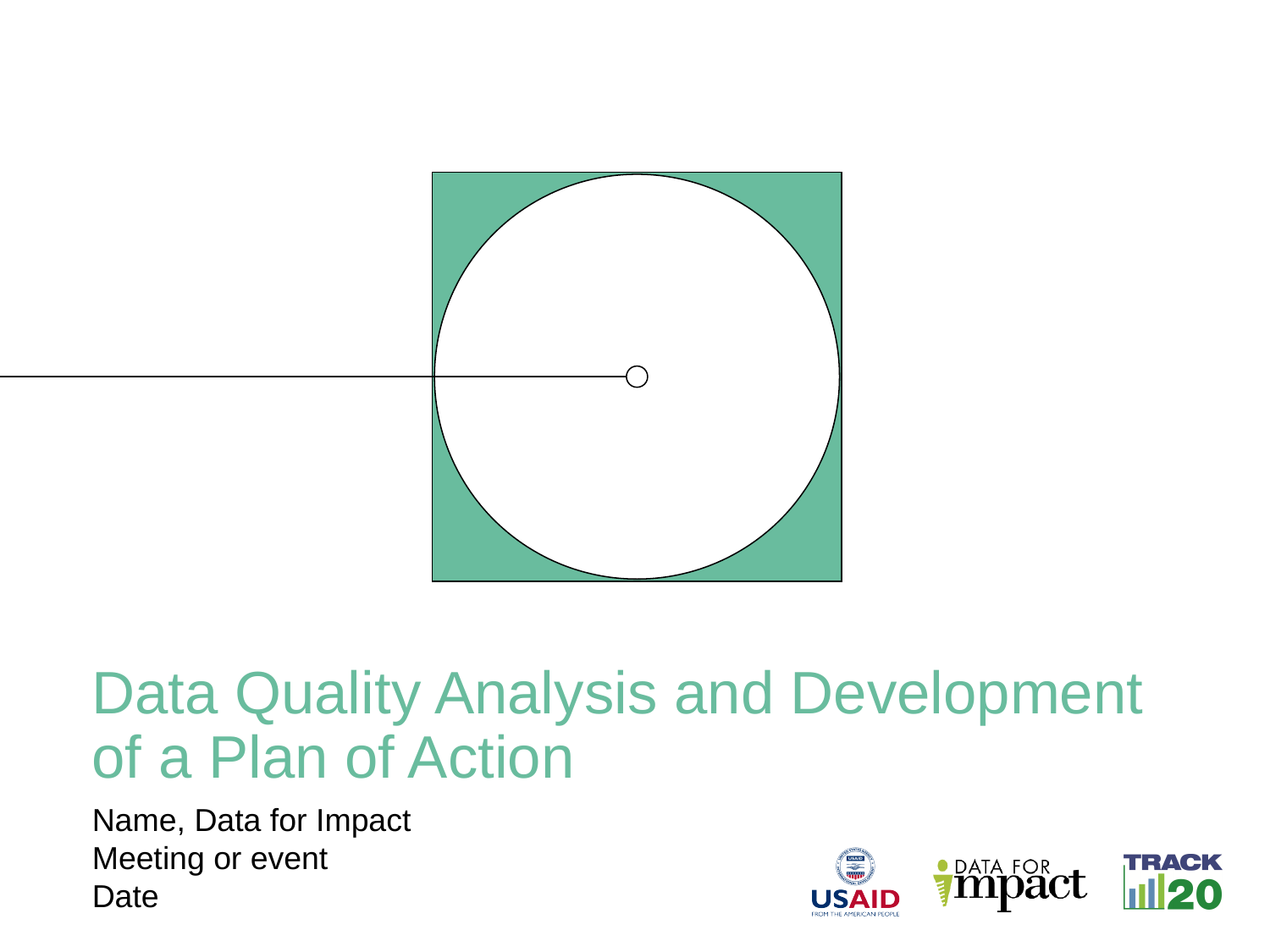

Data Quality Analysis and Development of a Plan of Action
Name, Data for Impact
Meeting or event
Date